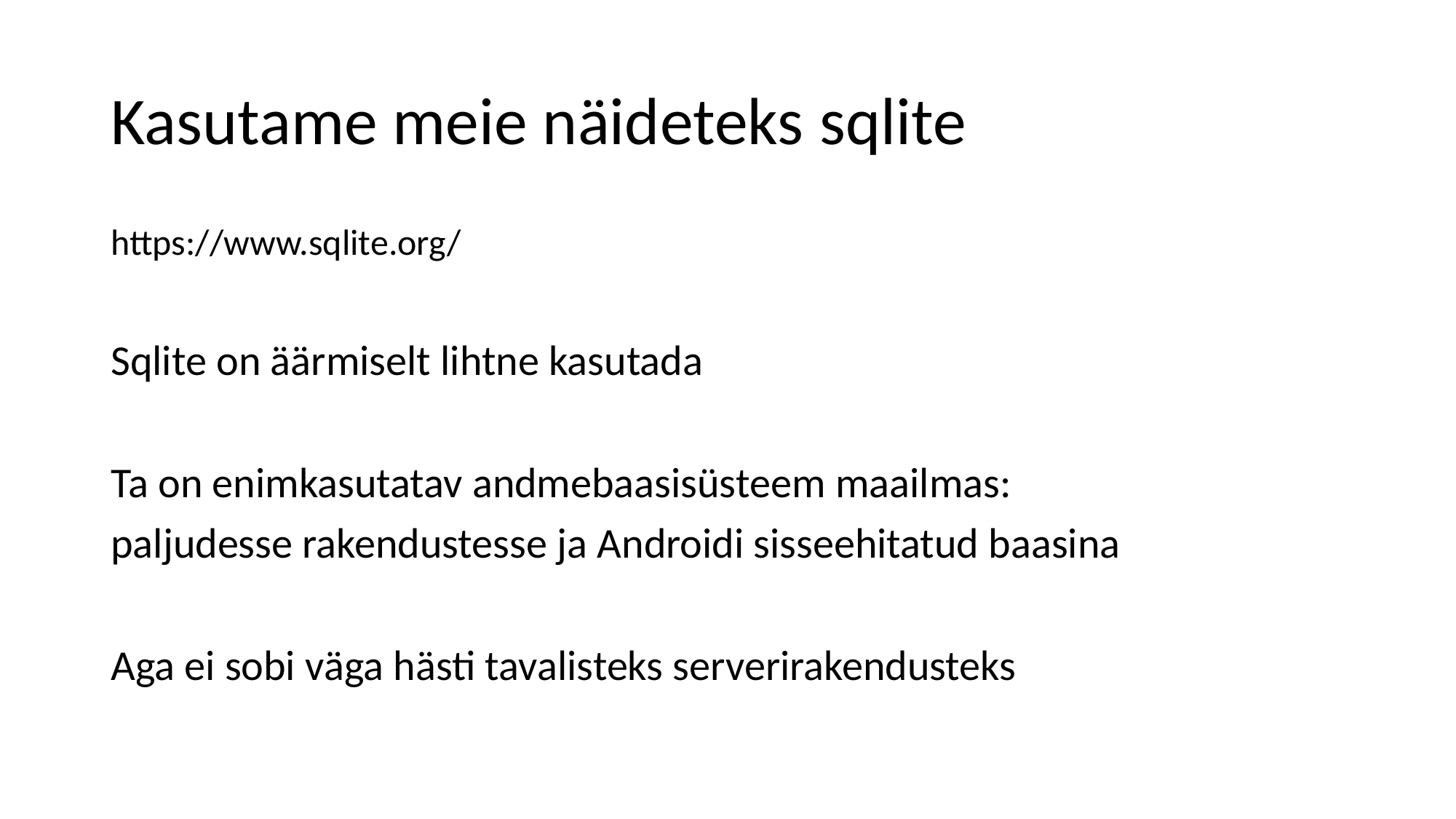

# Kasutame meie näideteks sqlite
https://www.sqlite.org/

Sqlite on äärmiselt lihtne kasutada

Ta on enimkasutatav andmebaasisüsteem maailmas:
paljudesse rakendustesse ja Androidi sisseehitatud baasina

Aga ei sobi väga hästi tavalisteks serverirakendusteks